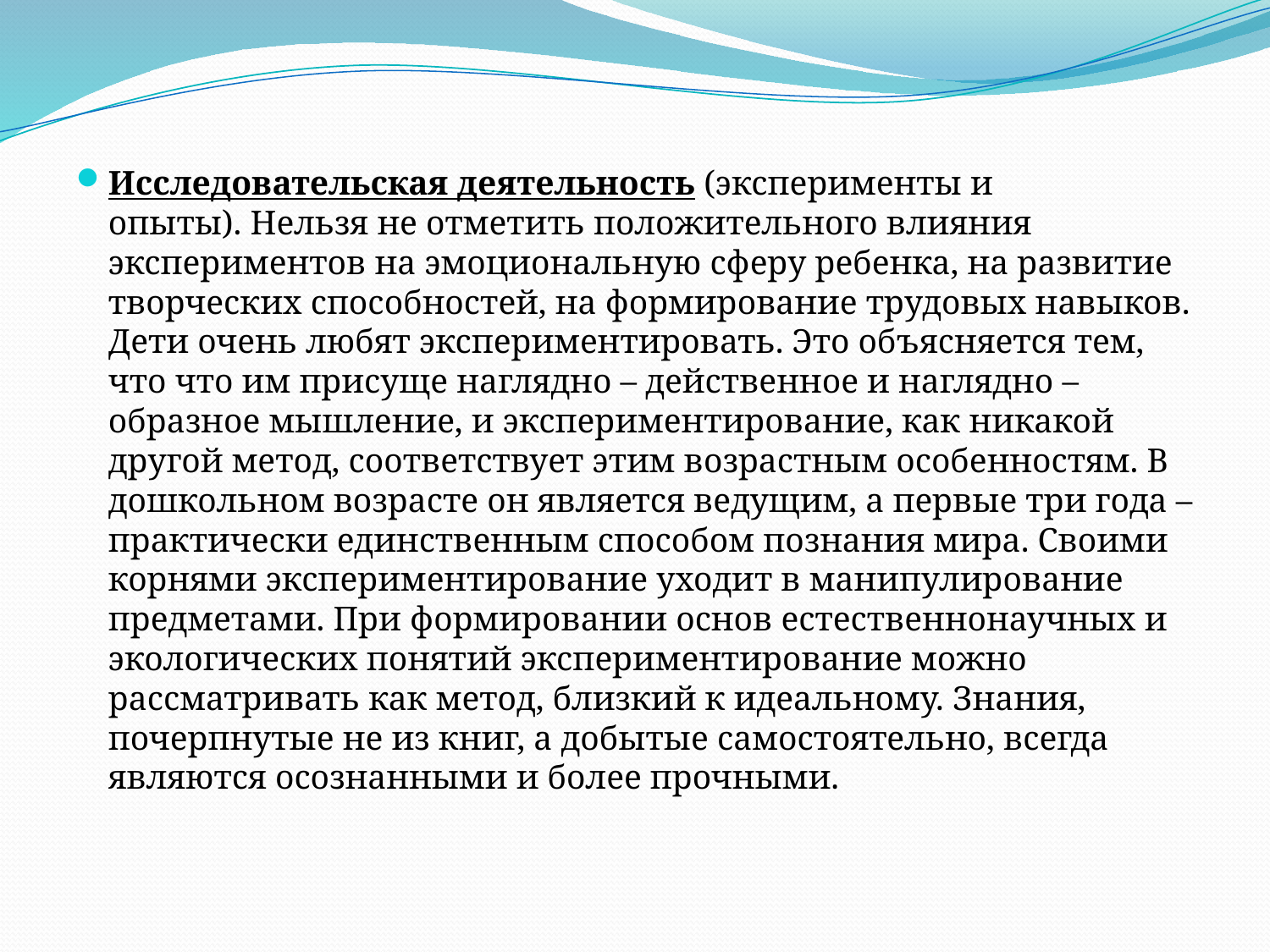

Исследовательская деятельность (эксперименты и опыты). Нельзя не отметить положительного влияния экспериментов на эмоциональную сферу ребенка, на развитие творческих способностей, на формирование трудовых навыков. Дети очень любят экспериментировать. Это объясняется тем, что что им присуще наглядно – действенное и наглядно – образное мышление, и экспериментирование, как никакой другой метод, соответствует этим возрастным особенностям. В дошкольном возрасте он является ведущим, а первые три года – практически единственным способом познания мира. Своими корнями экспериментирование уходит в манипулирование предметами. При формировании основ естественнонаучных и экологических понятий экспериментирование можно рассматривать как метод, близкий к идеальному. Знания, почерпнутые не из книг, а добытые самостоятельно, всегда являются осознанными и более прочными.

#